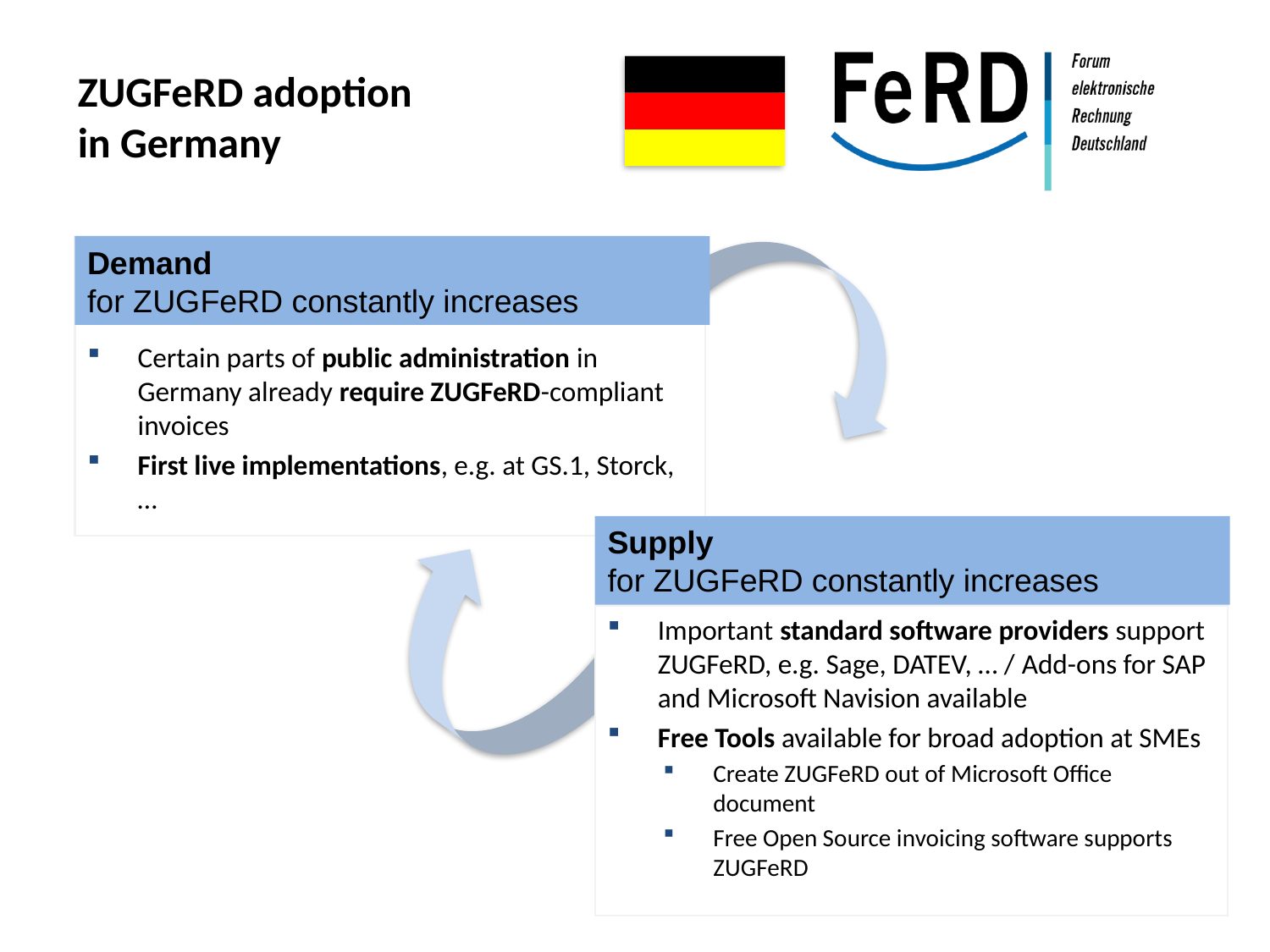

# ZUGFeRD adoption in Germany

Certain parts of public administration in Germany already require ZUGFeRD-compliant invoices
First live implementations, e.g. at GS.1, Storck, …
Demand
for ZUGFeRD constantly increases

Supply
for ZUGFeRD constantly increases

Important standard software providers support ZUGFeRD, e.g. Sage, DATEV, … / Add-ons for SAP and Microsoft Navision available
Free Tools available for broad adoption at SMEs
Create ZUGFeRD out of Microsoft Office document
Free Open Source invoicing software supports ZUGFeRD